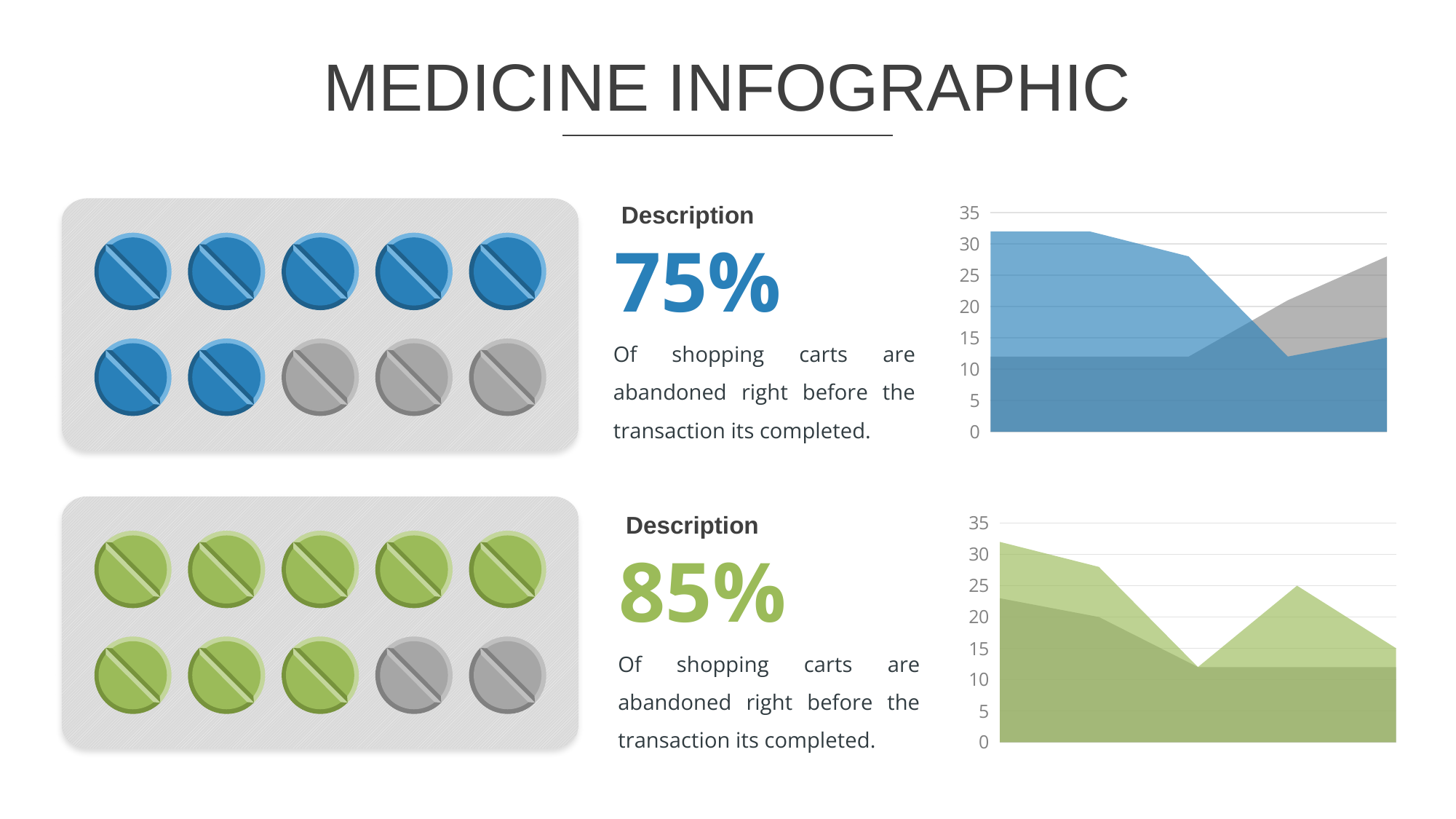

# MEDICINE INFOGRAPHIC
Description

### Chart

| Category | Series 1 | Series 2 |
|---|---|---|
| 37377 | 32.0 | 12.0 |
| 37408 | 32.0 | 12.0 |
| 37438 | 28.0 | 12.0 |
| 37469 | 12.0 | 21.0 |
| 37500 | 15.0 | 28.0 |
75%

Of shopping carts are abandoned right before the transaction its completed.

Description

### Chart

| Category | Series 1 | Series 2 |
|---|---|---|
| 37377 | 32.0 | 23.0 |
| 37408 | 28.0 | 20.0 |
| 37438 | 12.0 | 12.0 |
| 37469 | 25.0 | 12.0 |
| 37500 | 15.0 | 12.0 |

85%

Of shopping carts are abandoned right before the transaction its completed.